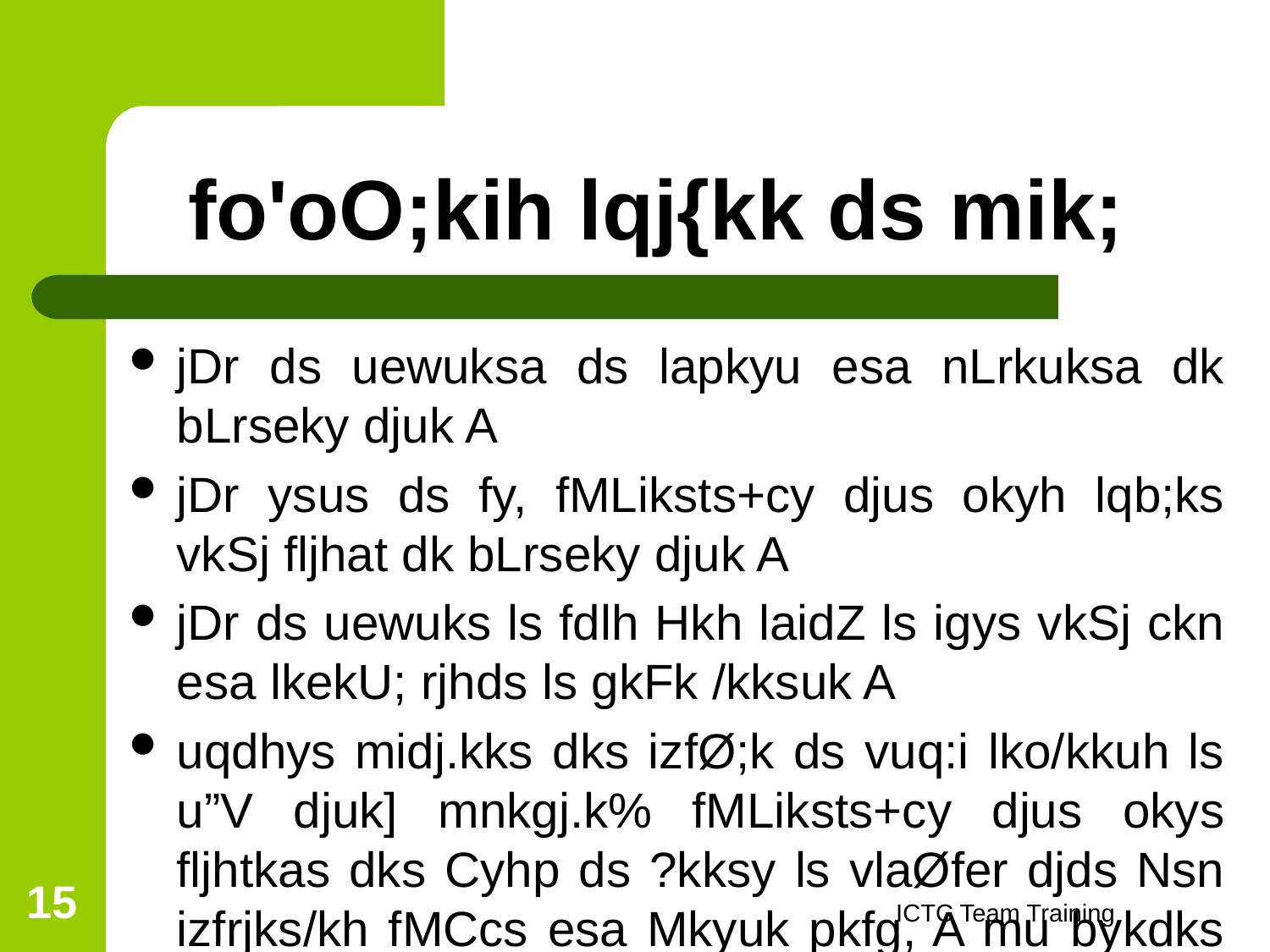

# fo'oO;kih lqj{kk ds mik;
jDr ds uewuksa ds lapkyu esa nLrkuksa dk bLrseky djuk A
jDr ysus ds fy, fMLiksts+cy djus okyh lqb;ks vkSj fljhat dk bLrseky djuk A
jDr ds uewuks ls fdlh Hkh laidZ ls igys vkSj ckn esa lkekU; rjhds ls gkFk /kksuk A
uqdhys midj.kks dks izfØ;k ds vuq:i lko/kkuh ls u”V djuk] mnkgj.k% fMLiksts+cy djus okys fljhtkas dks Cyhp ds ?kksy ls vlaØfer djds Nsn izfrjks/kh fMCcs esa Mkyuk pkfg, A mu bykdks esa tgka bl izdkj dk dke gksrk gS ogka lkQ ikuh dk lzksr cuk jguk pkfg,
15
ICTC Team Training